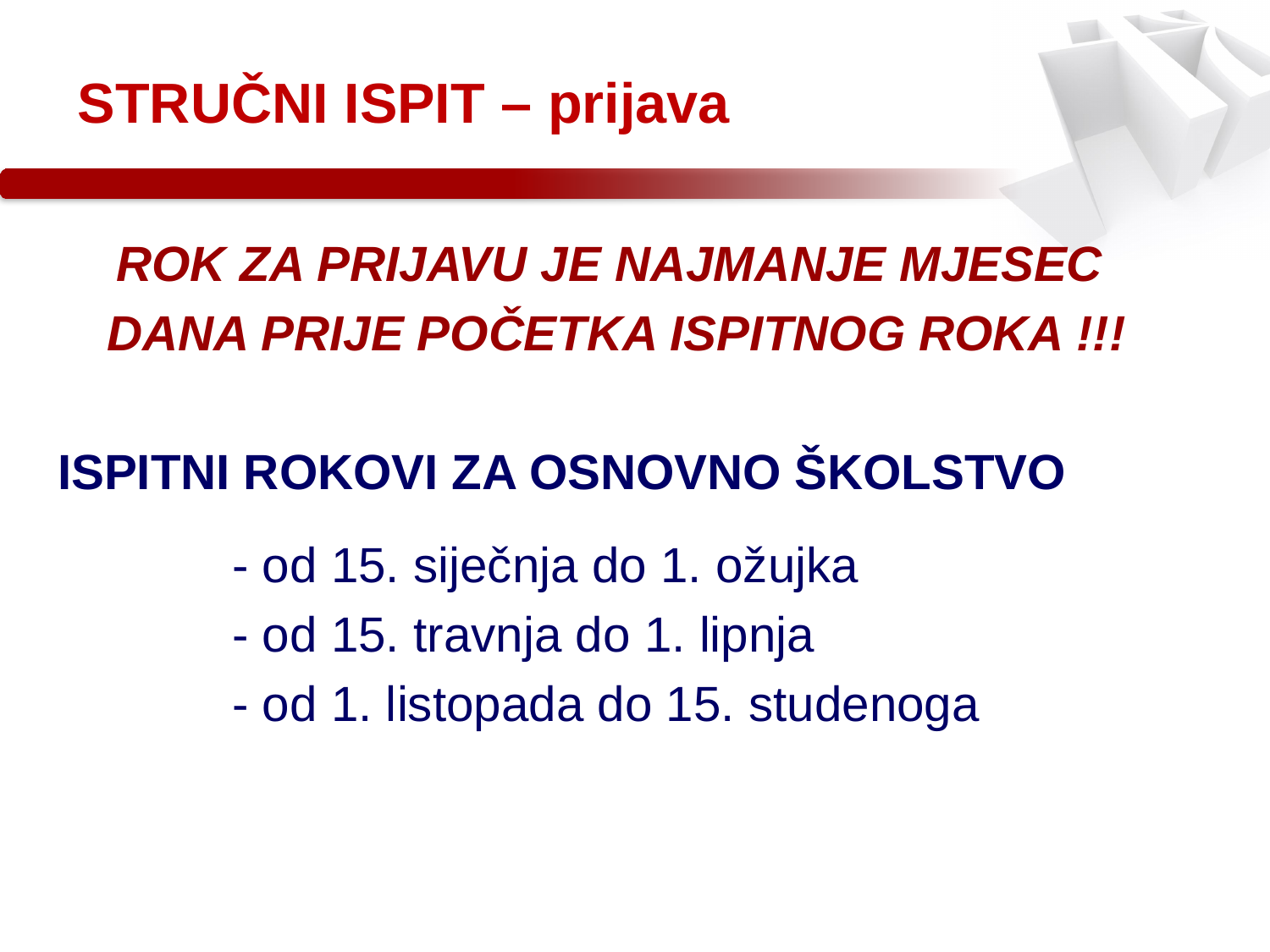

STRUČNI ISPIT – prijava
ROK ZA PRIJAVU JE NAJMANJE MJESEC
DANA PRIJE POČETKA ISPITNOG ROKA !!!

ISPITNI ROKOVI ZA OSNOVNO ŠKOLSTVO

 		- od 15. siječnja do 1. ožujka
 		- od 15. travnja do 1. lipnja
 		- od 1. listopada do 15. studenoga